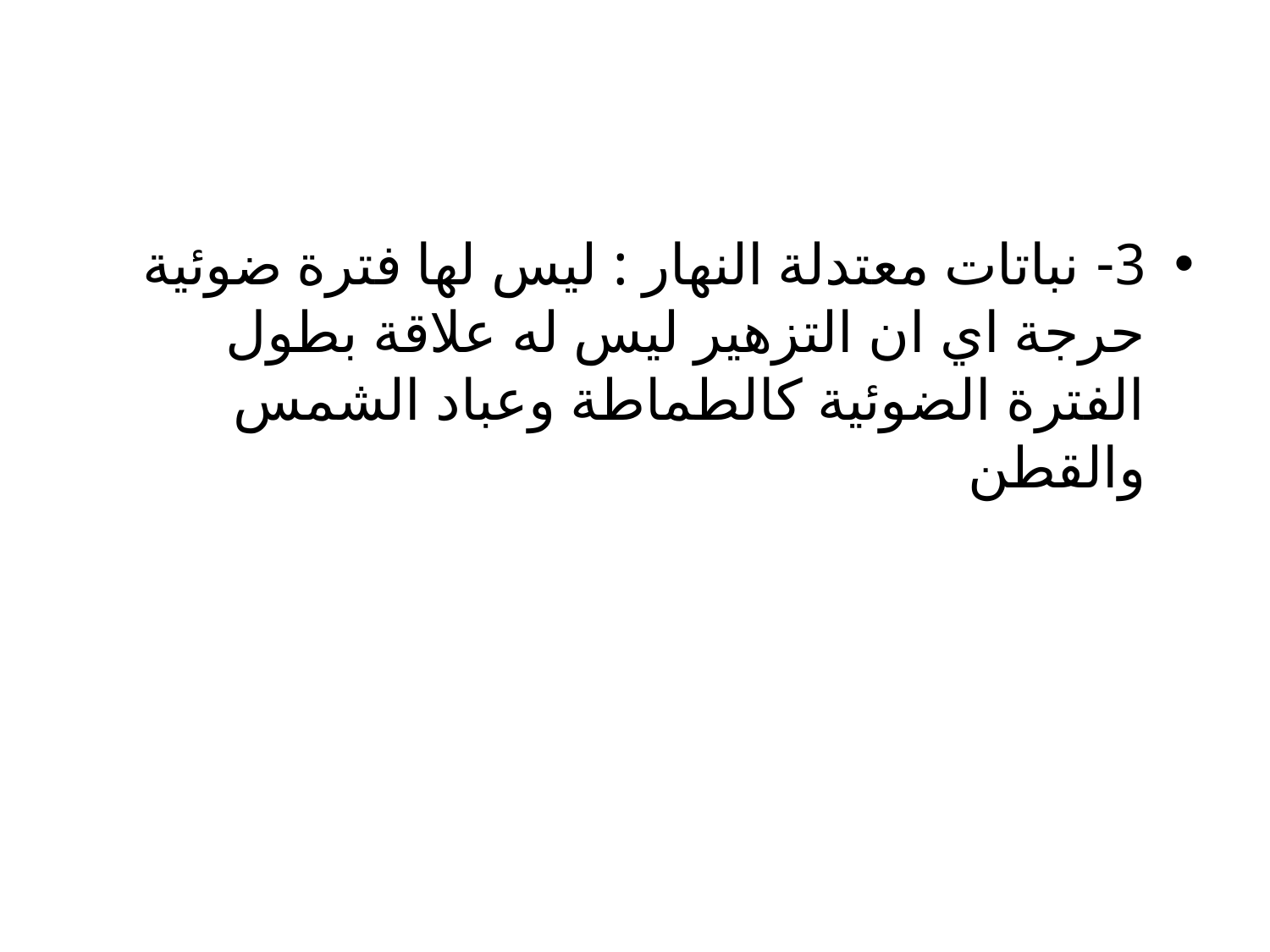

#
3- نباتات معتدلة النهار : ليس لها فترة ضوئية حرجة اي ان التزهير ليس له علاقة بطول الفترة الضوئية كالطماطة وعباد الشمس والقطن